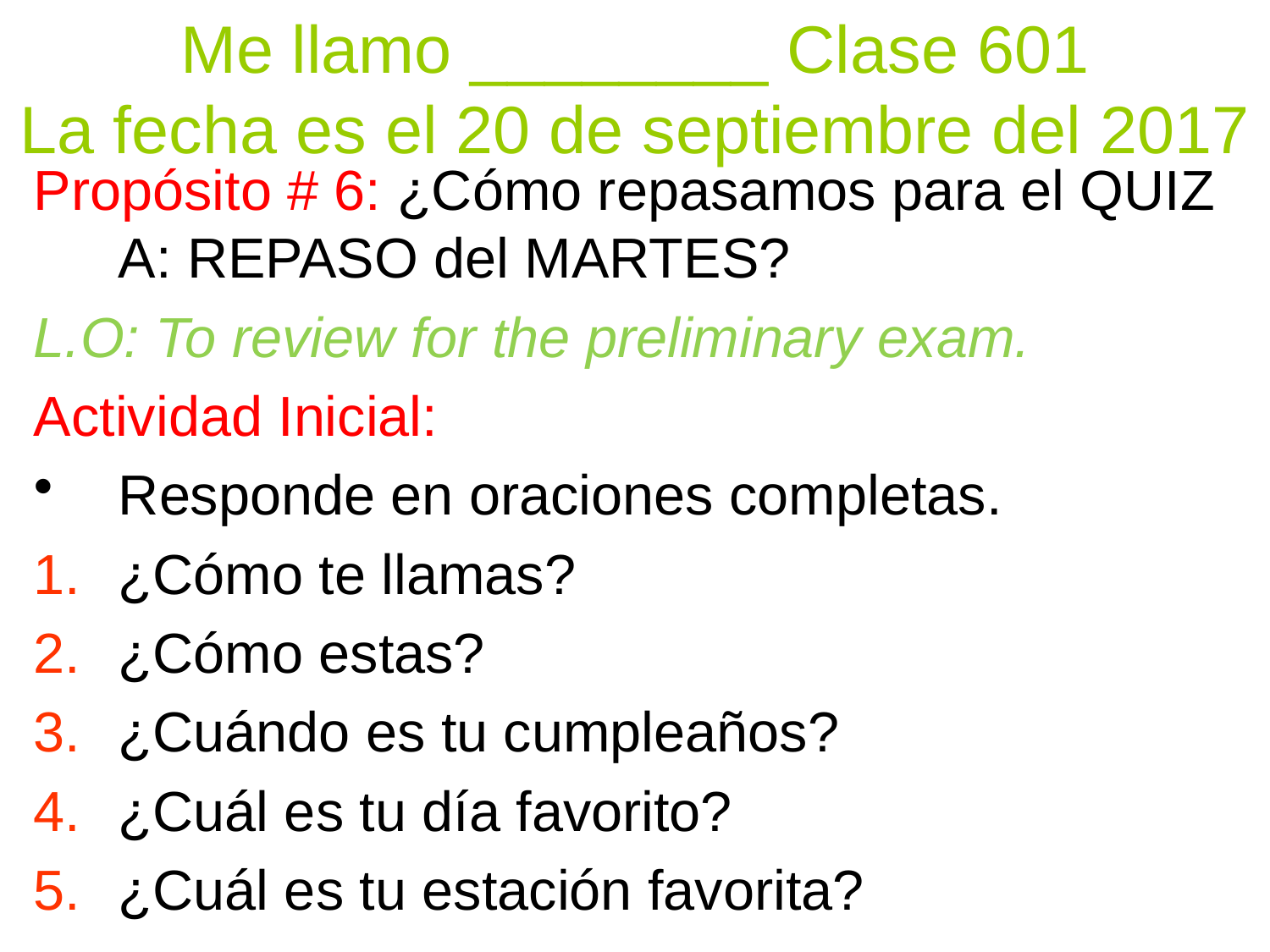

Me llamo ________ Clase 601
La fecha es el 20 de septiembre del 2017
Propósito # 6: ¿Cómo repasamos para el QUIZ A: REPASO del MARTES?
L.O: To review for the preliminary exam.
Actividad Inicial:
Responde en oraciones completas.
¿Cómo te llamas?
¿Cómo estas?
¿Cuándo es tu cumpleaños?
¿Cuál es tu día favorito?
¿Cuál es tu estación favorita?